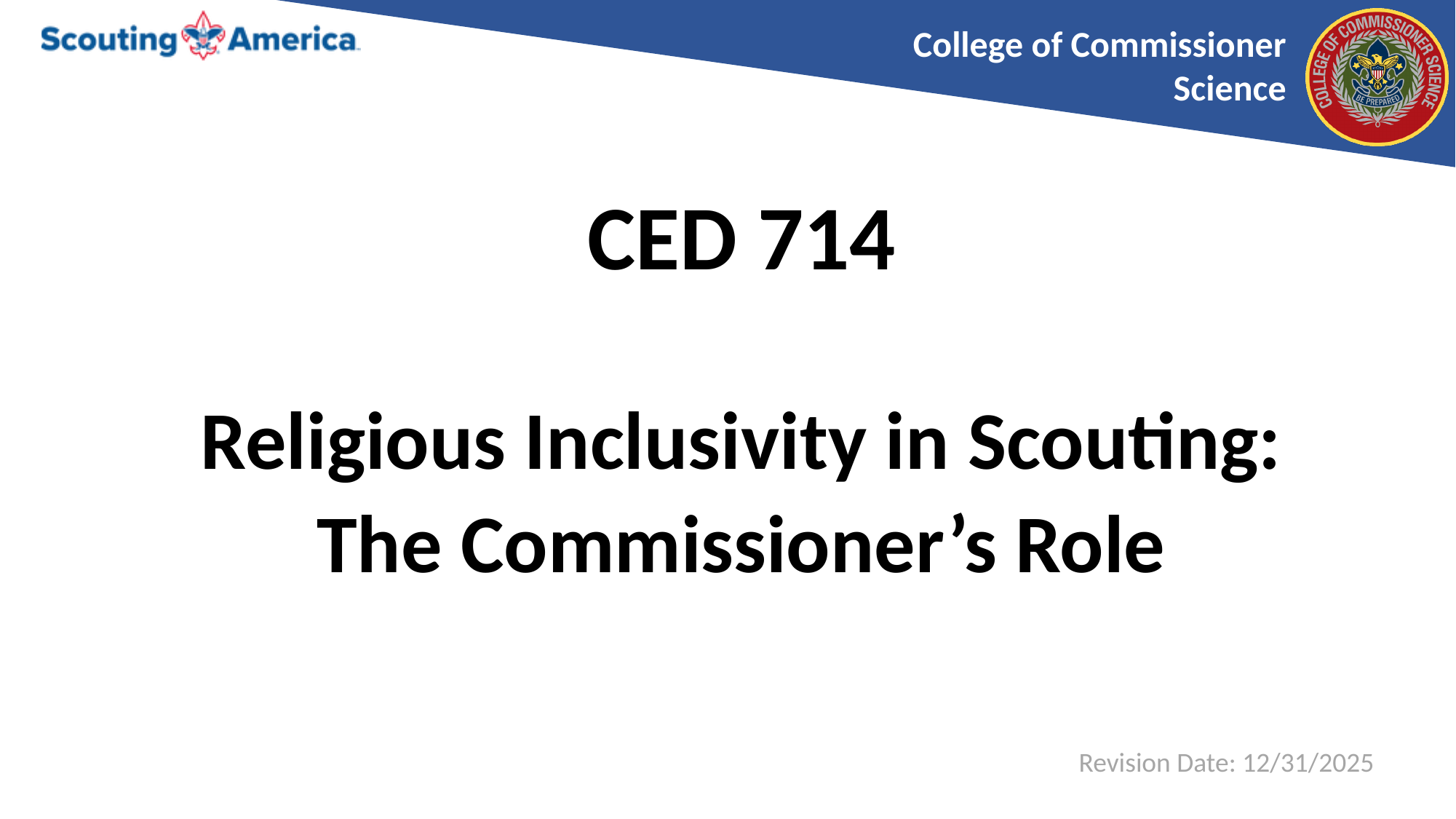

CED 714

Religious Inclusivity in Scouting:
The Commissioner’s Role
Revision Date: 12/31/2025